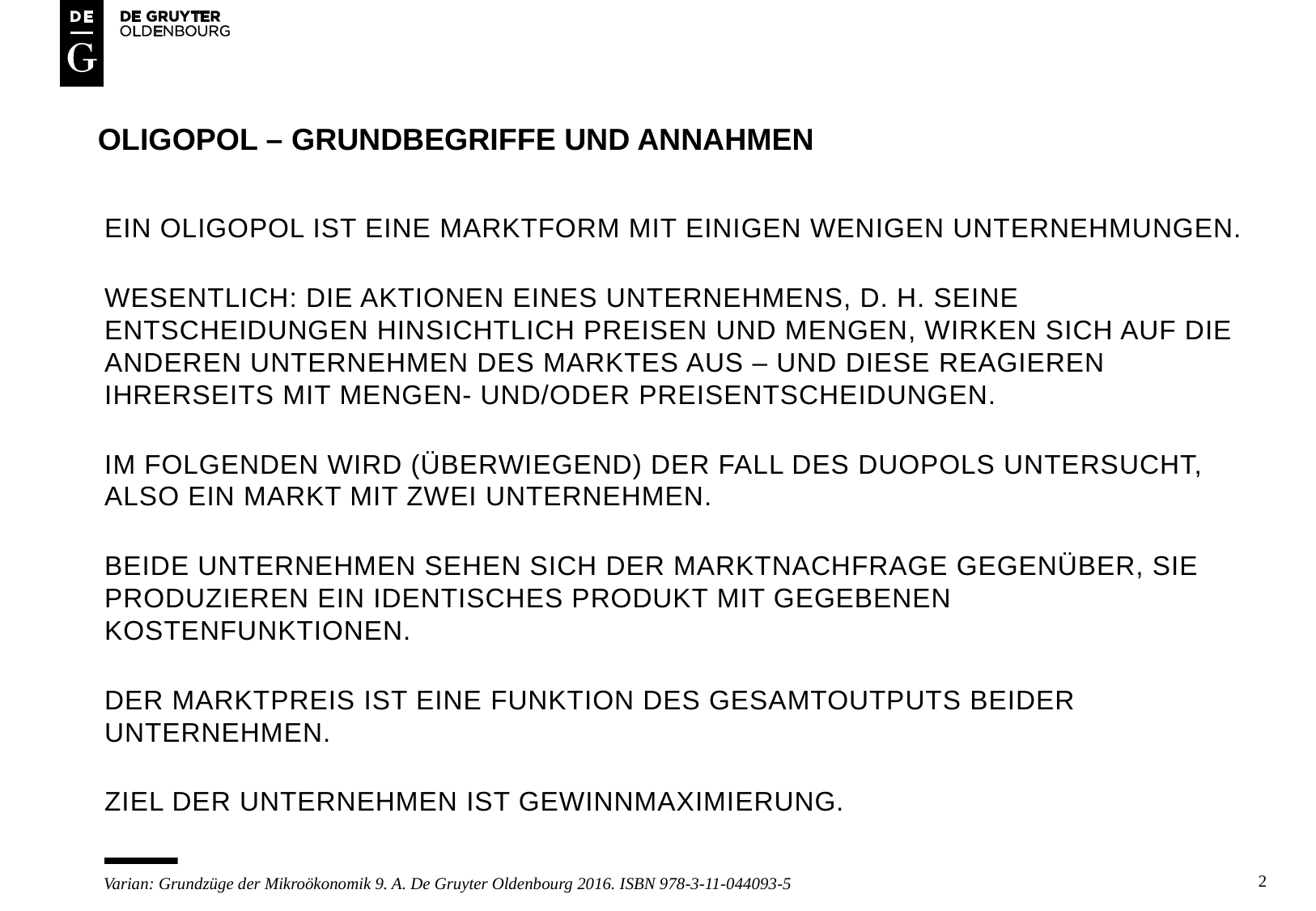

# Oligopol – grundbegriffe und annahmen
Ein oligopol ist eine marktform mit einigen wenigen unternehmungen.
Wesentlich: die aktionen eines unternehmens, d. h. SEINE entscheidungen hinsichtlich preisen und mengen, wirken sich auf die anderen unternehmen des marktes aus – und diese reagieren ihrerseits mit mengen- und/oder preisentscheidungen.
Im folgenden wird (überwiegend) der fall des duopols untersucht, also ein markt mit zwei unternehmen.
Beide unternehmen sehen sich der marktnachfrage gegenüber, sie produzieren ein identisches produkt mit gegebenen kostenfunktionen.
der marktpreis ist eine funktion des gesamtoutputs beider unternehmen.
Ziel der unternehmen ist gewinnmaximierung.
2
Varian: Grundzüge der Mikroökonomik 9. A. De Gruyter Oldenbourg 2016. ISBN 978-3-11-044093-5